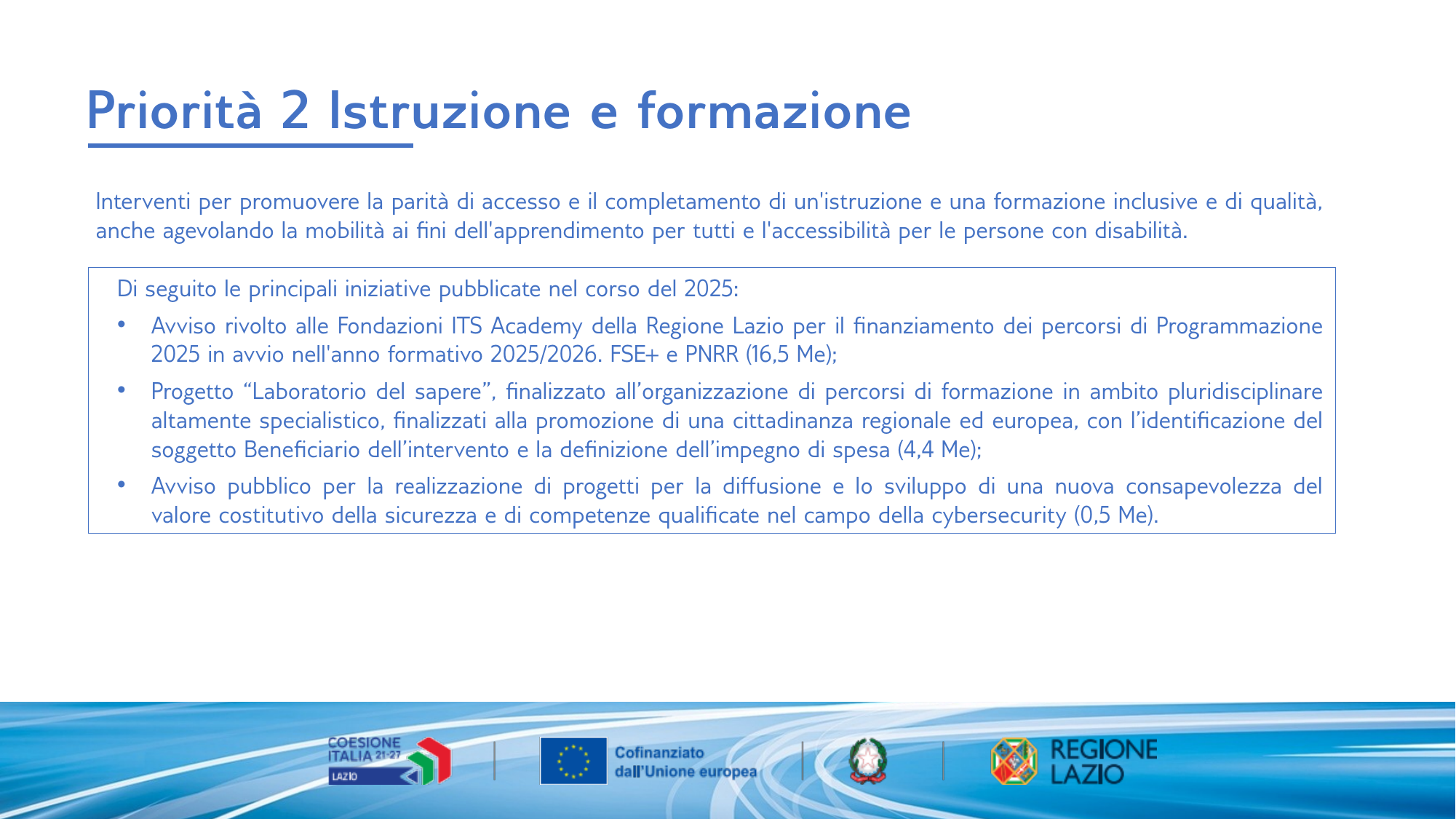

Priorità 2 Istruzione e formazione
Interventi per promuovere la parità di accesso e il completamento di un'istruzione e una formazione inclusive e di qualità, anche agevolando la mobilità ai fini dell'apprendimento per tutti e l'accessibilità per le persone con disabilità.
Di seguito le principali iniziative pubblicate nel corso del 2025:
Avviso rivolto alle Fondazioni ITS Academy della Regione Lazio per il finanziamento dei percorsi di Programmazione 2025 in avvio nell'anno formativo 2025/2026. FSE+ e PNRR (16,5 Me);
Progetto “Laboratorio del sapere”, finalizzato all’organizzazione di percorsi di formazione in ambito pluridisciplinare altamente specialistico, finalizzati alla promozione di una cittadinanza regionale ed europea, con l’identificazione del soggetto Beneficiario dell’intervento e la definizione dell’impegno di spesa (4,4 Me);
Avviso pubblico per la realizzazione di progetti per la diffusione e lo sviluppo di una nuova consapevolezza del valore costitutivo della sicurezza e di competenze qualificate nel campo della cybersecurity (0,5 Me).